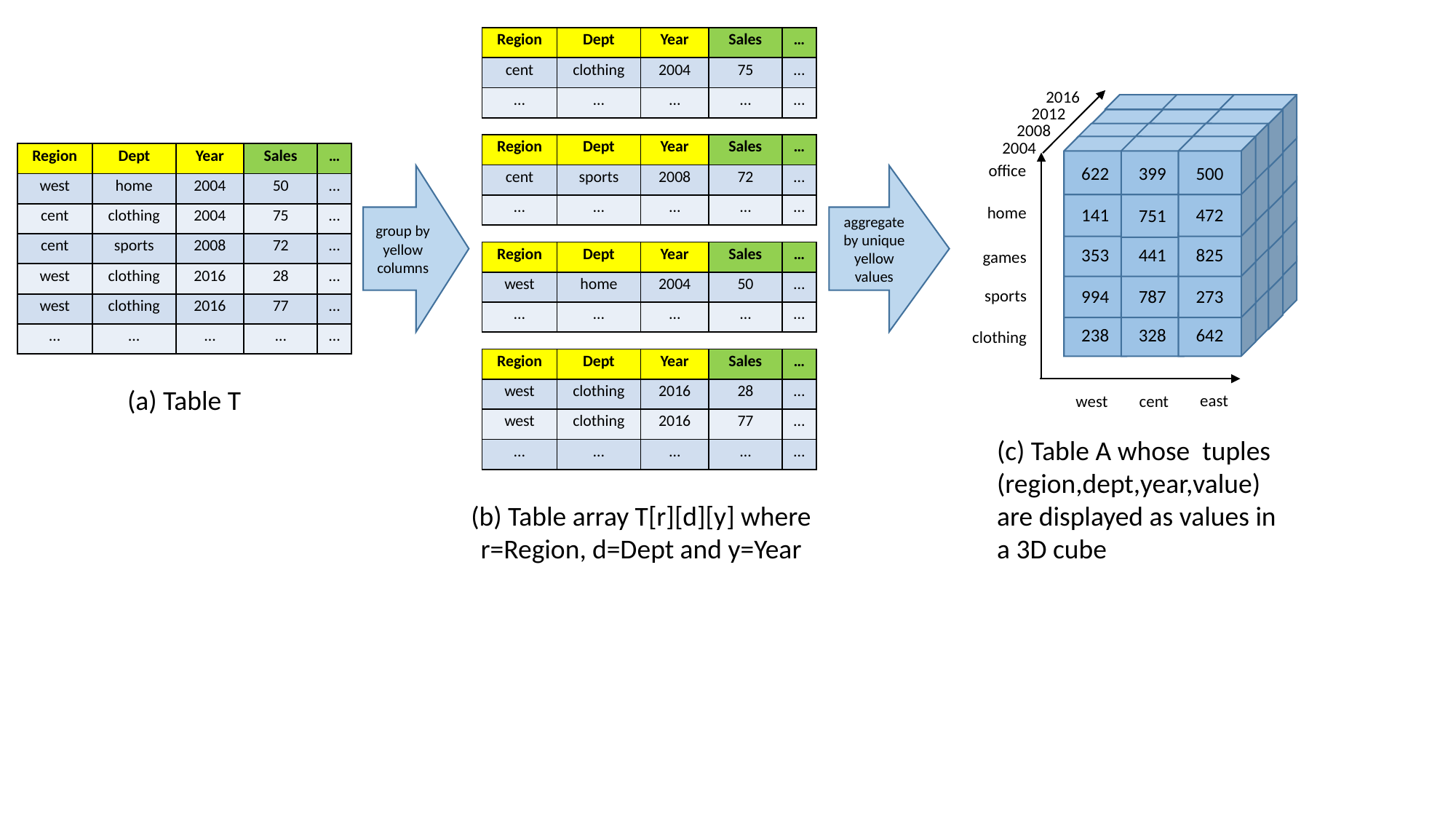

| Region | Dept | Year | Sales | … |
| --- | --- | --- | --- | --- |
| cent | clothing | 2004 | 75 | … |
| … | … | … | … | … |
2016

622
141
353
994
238
399
751
441
787
328
500
472
825
273
642
2012
2008
2004
office
home
games
sports
clothing
east
west
cent
| Region | Dept | Year | Sales | … |
| --- | --- | --- | --- | --- |
| cent | sports | 2008 | 72 | … |
| … | … | … | … | … |
| Region | Dept | Year | Sales | … |
| --- | --- | --- | --- | --- |
| west | home | 2004 | 50 | … |
| cent | clothing | 2004 | 75 | … |
| cent | sports | 2008 | 72 | … |
| west | clothing | 2016 | 28 | … |
| west | clothing | 2016 | 77 | … |
| … | … | … | … | … |
group by
yellow
columns
aggregate
by unique
yellow
values
| Region | Dept | Year | Sales | … |
| --- | --- | --- | --- | --- |
| west | home | 2004 | 50 | … |
| … | … | … | … | … |
| Region | Dept | Year | Sales | … |
| --- | --- | --- | --- | --- |
| west | clothing | 2016 | 28 | … |
| west | clothing | 2016 | 77 | … |
| … | … | … | … | … |
(a) Table T
(c) Table A whose  tuples
(region,dept,year,value)
are displayed as values in
a 3D cube
(b) Table array T[r][d][y] where r=Region, d=Dept and y=Year